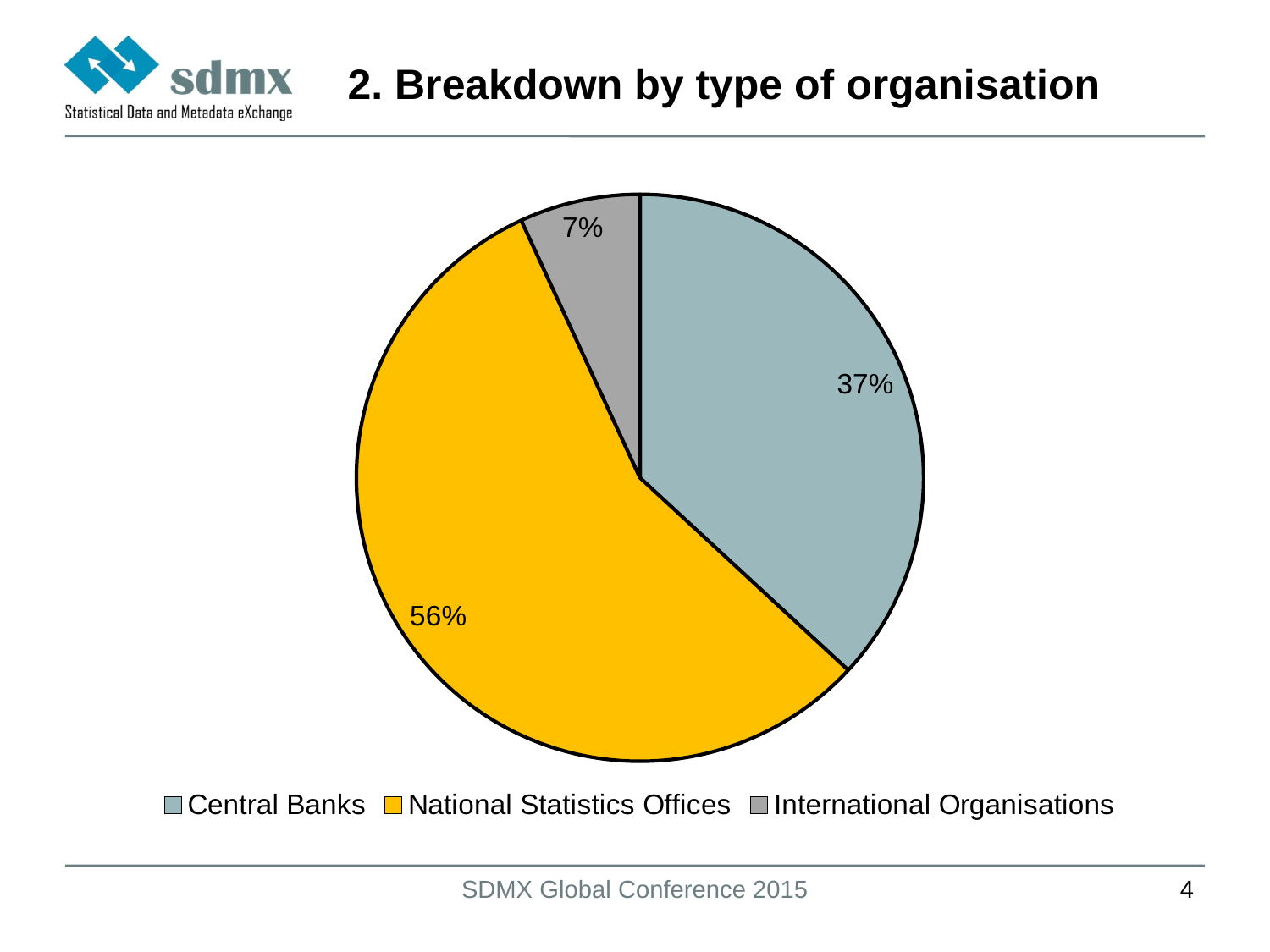

# 2. Breakdown by type of organisation

### Chart

| Category |  |  |
|---|---|---|
| Central Banks | 0.36875 | 0.36875 |
| National Statistics Offices | 0.5625 | 0.5625 |
| International Organisations | 0.06875 | 0.06875 |
SDMX Global Conference 2015
4